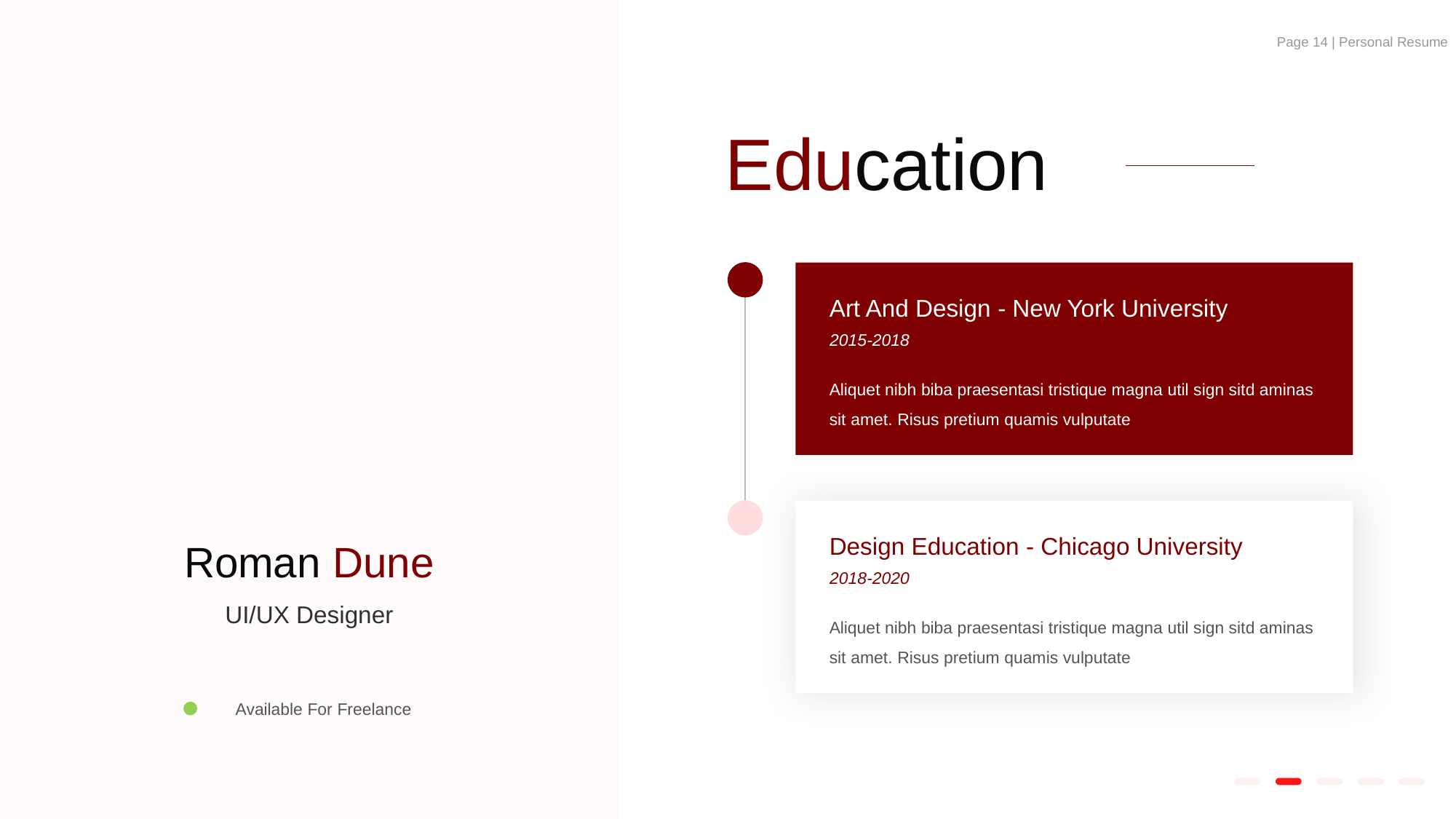

Page 14 | Personal Resume

Education

Art And Design - New York University
2015-2018
Aliquet nibh biba praesentasi tristique magna util sign sitd aminas sit amet. Risus pretium quamis vulputate

Design Education - Chicago University
Roman Dune
2018-2020
UI/UX Designer
Aliquet nibh biba praesentasi tristique magna util sign sitd aminas sit amet. Risus pretium quamis vulputate
Available For Freelance